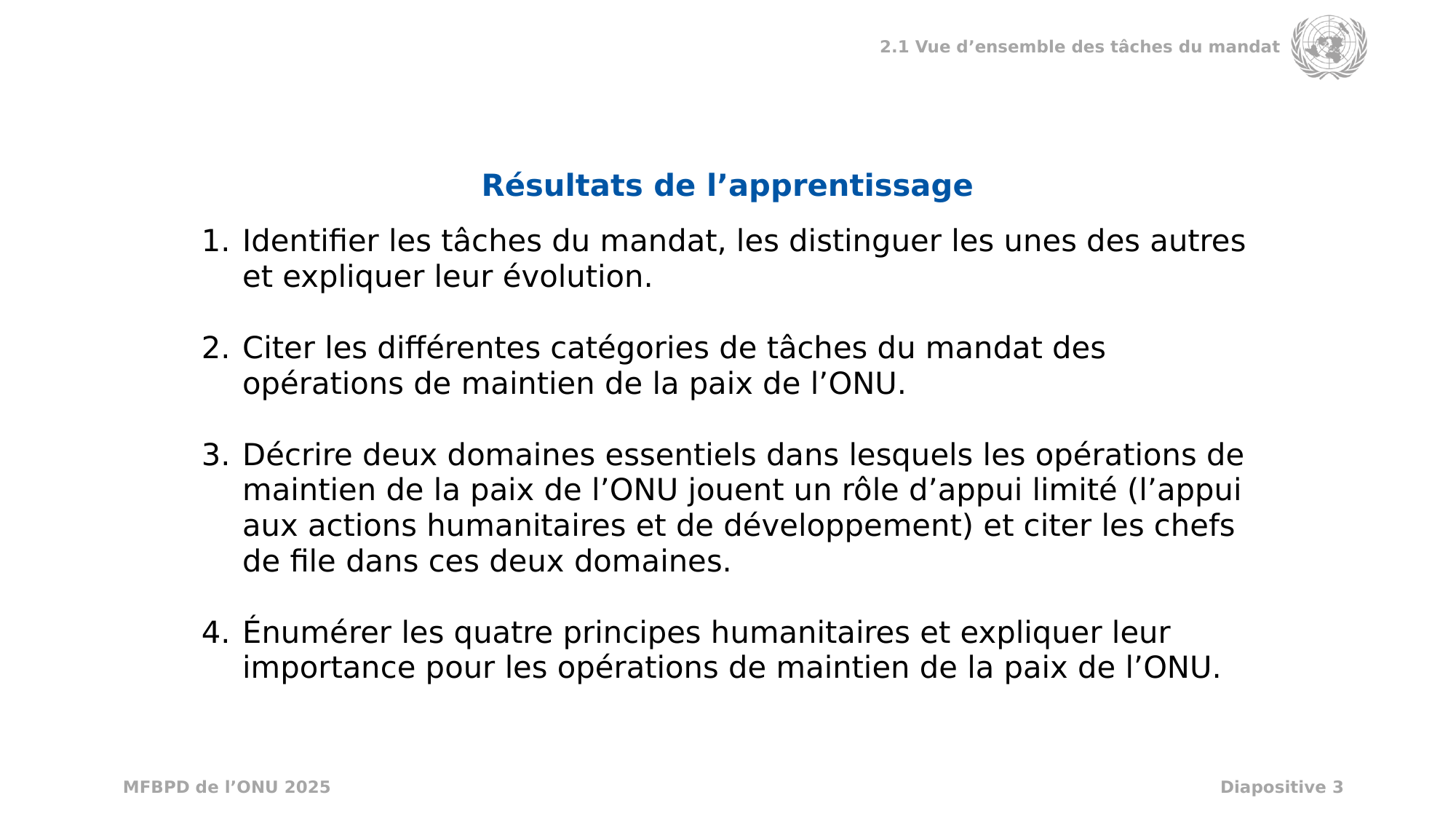

| Résultats de l’apprentissage |
| --- |
| Identifier les tâches du mandat, les distinguer les unes des autres et expliquer leur évolution. Citer les différentes catégories de tâches du mandat des opérations de maintien de la paix de l’ONU. Décrire deux domaines essentiels dans lesquels les opérations de maintien de la paix de l’ONU jouent un rôle d’appui limité (l’appui aux actions humanitaires et de développement) et citer les chefs de file dans ces deux domaines. Énumérer les quatre principes humanitaires et expliquer leur importance pour les opérations de maintien de la paix de l’ONU. |